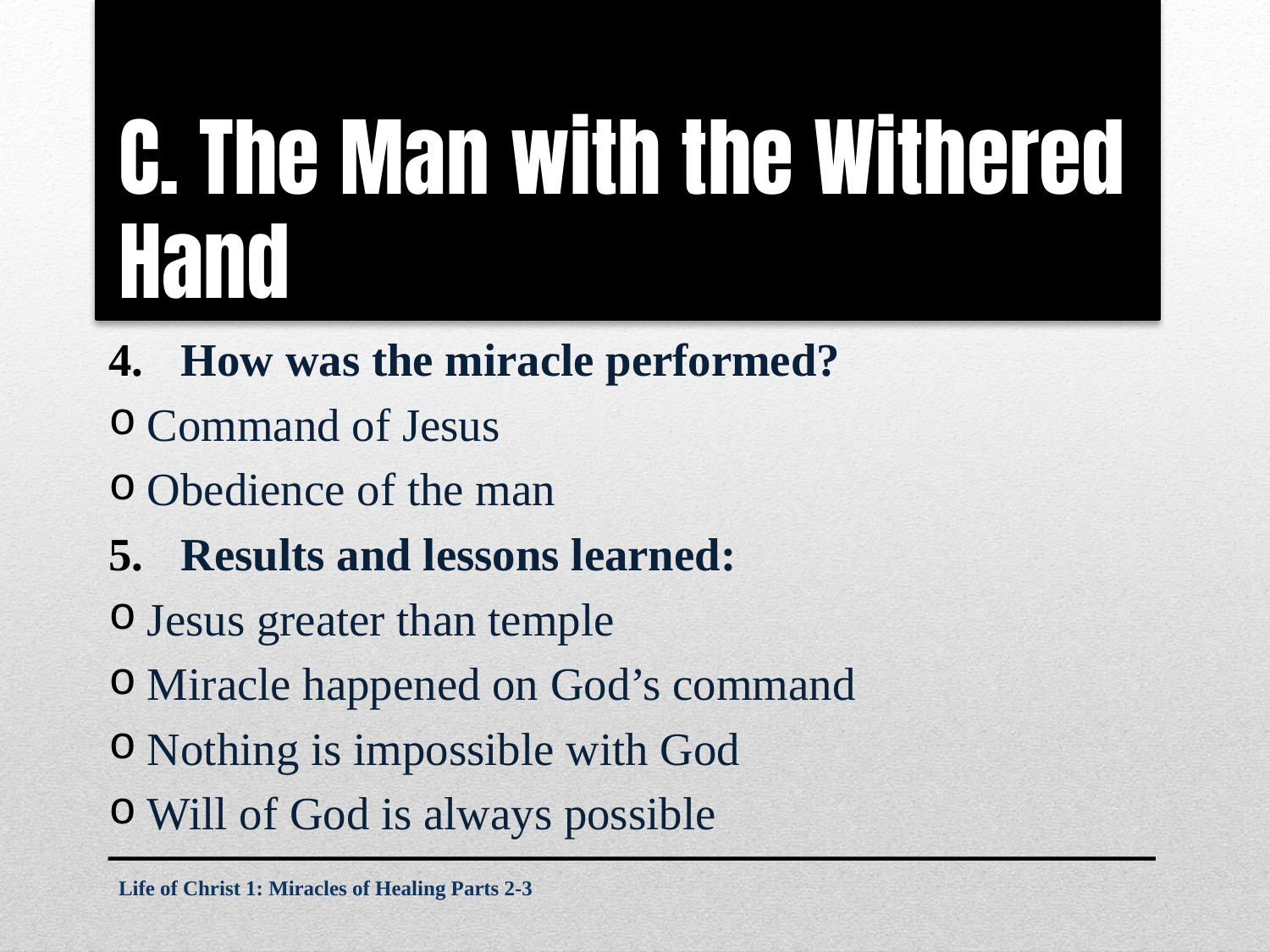

# C. The Man with the Withered Hand
How was the miracle performed?
Command of Jesus
Obedience of the man
Results and lessons learned:
Jesus greater than temple
Miracle happened on God’s command
Nothing is impossible with God
Will of God is always possible

Life of Christ 1: Miracles of Healing Parts 2-3